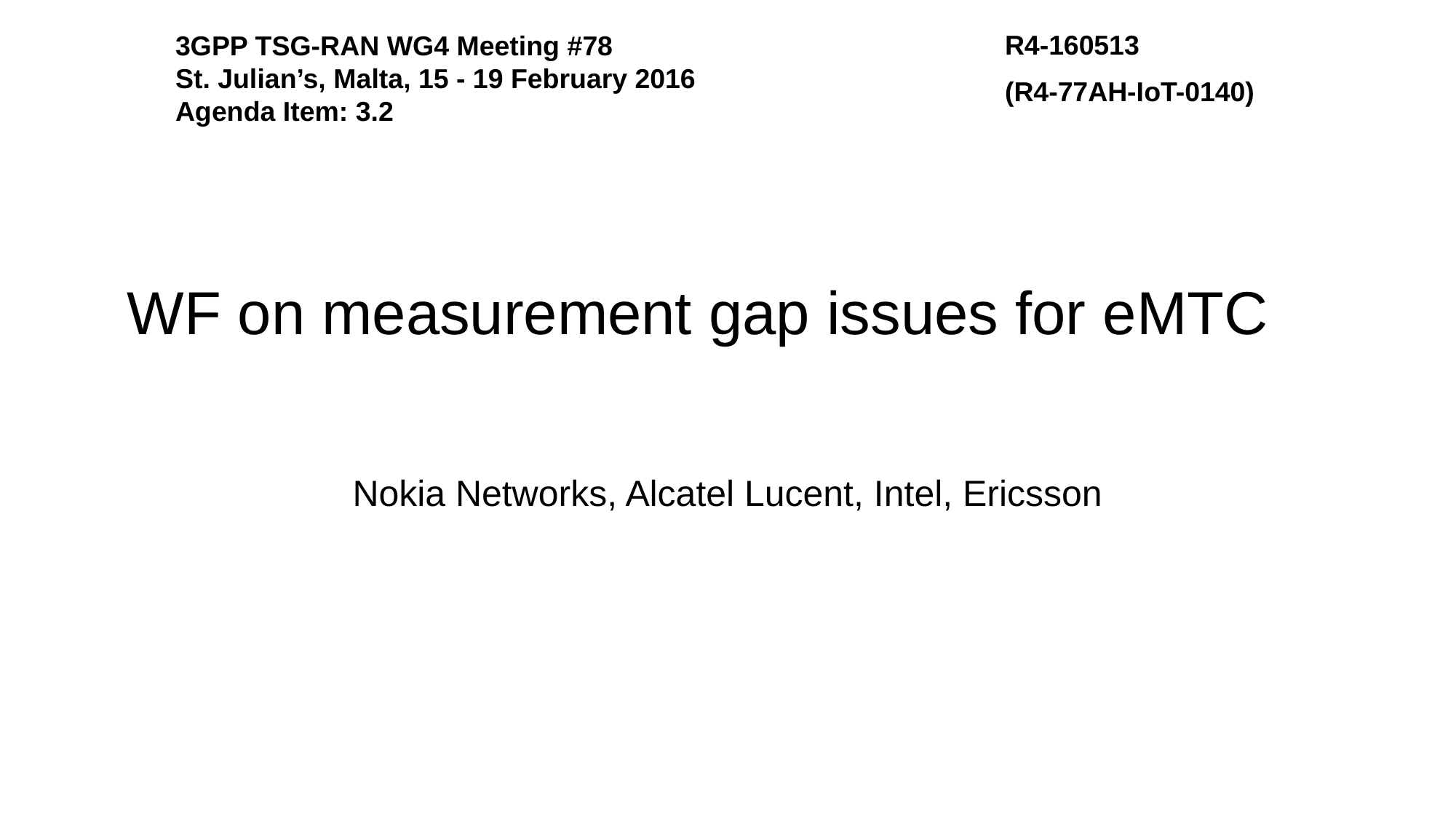

3GPP TSG-RAN WG4 Meeting #78
St. Julian’s, Malta, 15 - 19 February 2016
Agenda Item: 3.2
R4-160513
(R4-77AH-IoT-0140)
# WF on measurement gap issues for eMTC
Nokia Networks, Alcatel Lucent, Intel, Ericsson